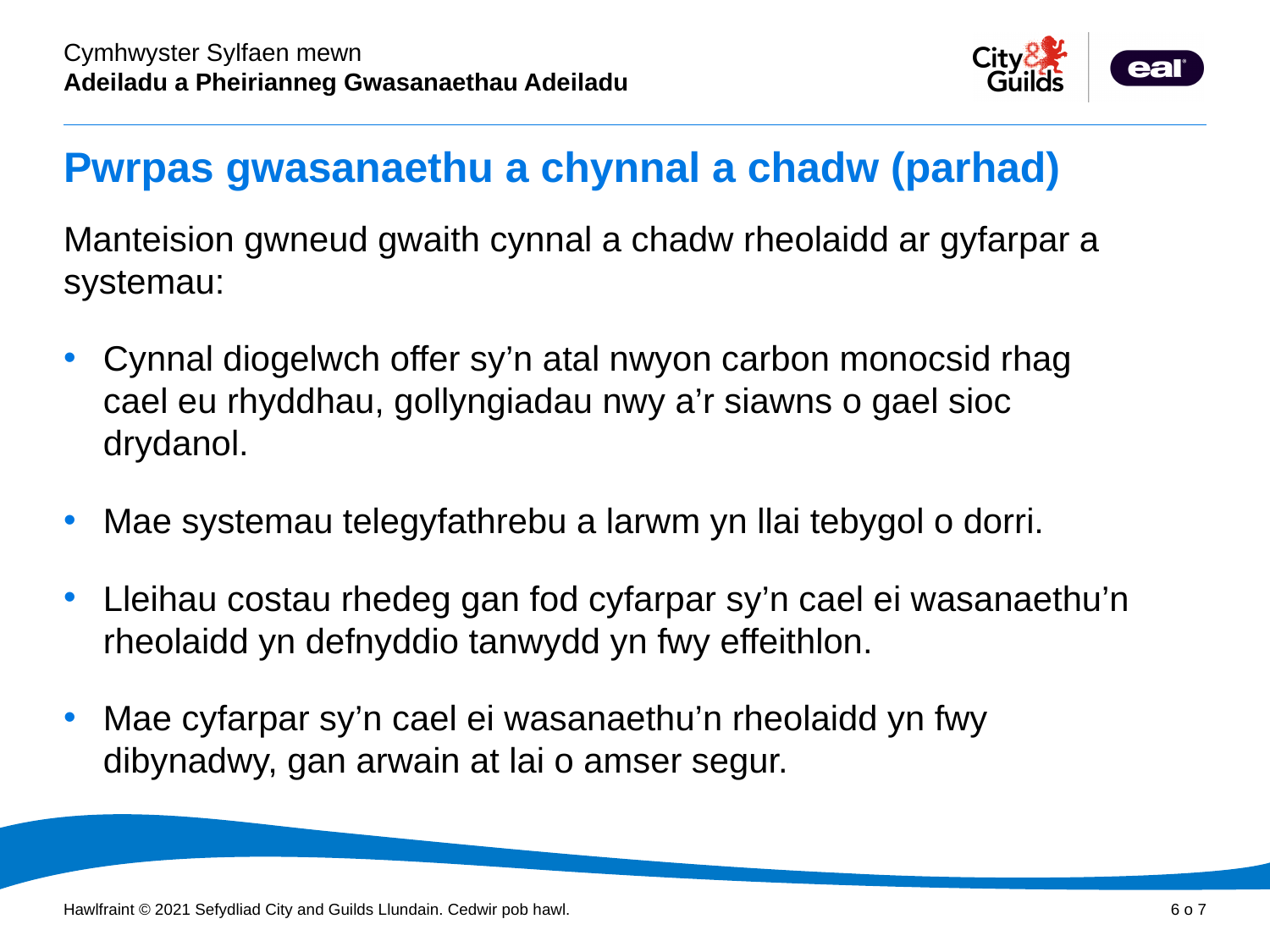

# Pwrpas gwasanaethu a chynnal a chadw (parhad)
Manteision gwneud gwaith cynnal a chadw rheolaidd ar gyfarpar a systemau:
Cynnal diogelwch offer sy’n atal nwyon carbon monocsid rhag cael eu rhyddhau, gollyngiadau nwy a’r siawns o gael sioc drydanol.
Mae systemau telegyfathrebu a larwm yn llai tebygol o dorri.
Lleihau costau rhedeg gan fod cyfarpar sy’n cael ei wasanaethu’n rheolaidd yn defnyddio tanwydd yn fwy effeithlon.
Mae cyfarpar sy’n cael ei wasanaethu’n rheolaidd yn fwy dibynadwy, gan arwain at lai o amser segur.